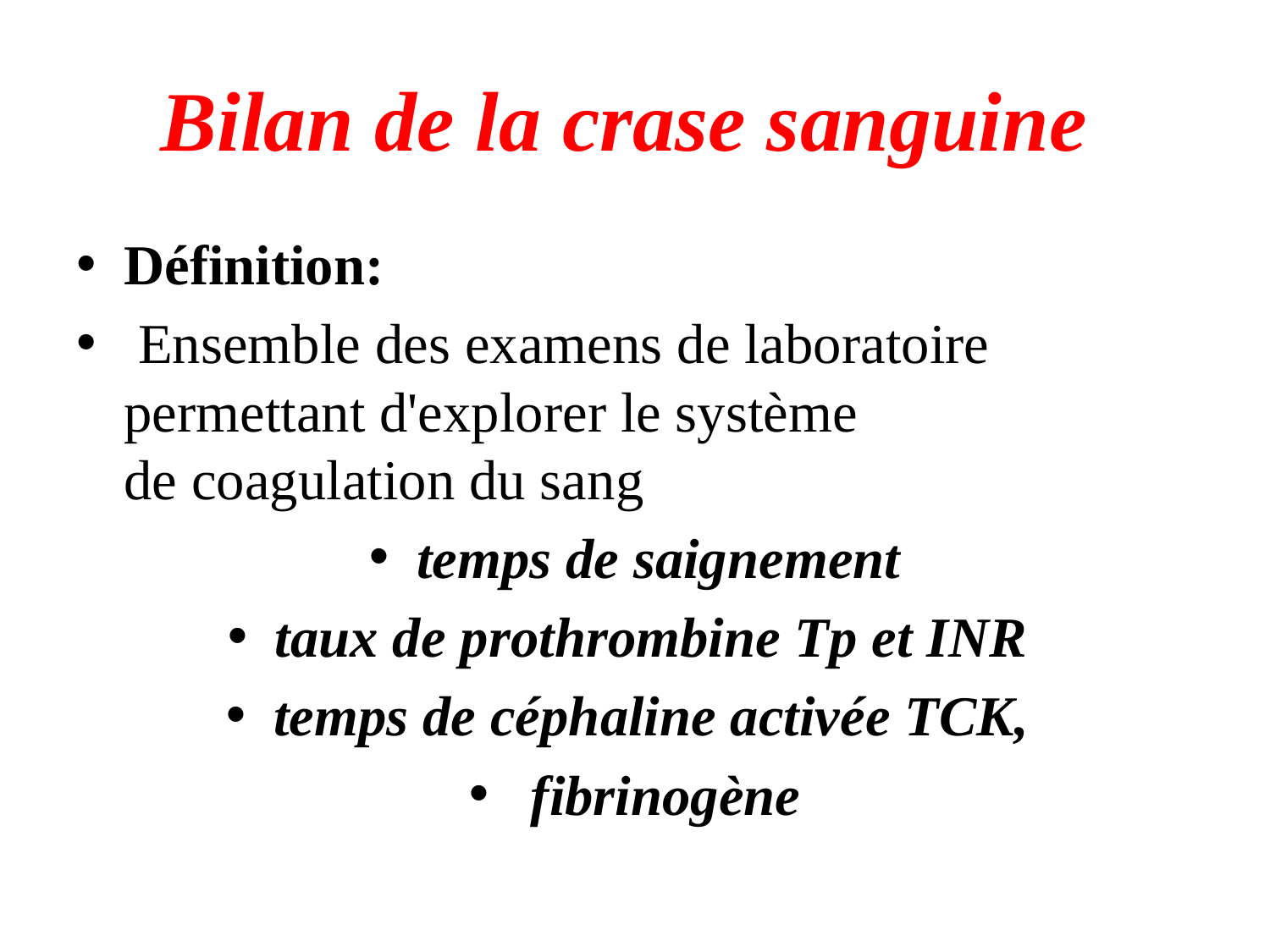

# Bilan de la crase sanguine
Définition:
 Ensemble des examens de laboratoire permettant d'explorer le système de coagulation du sang
temps de saignement
taux de prothrombine Tp et INR
temps de céphaline activée TCK,
 fibrinogène